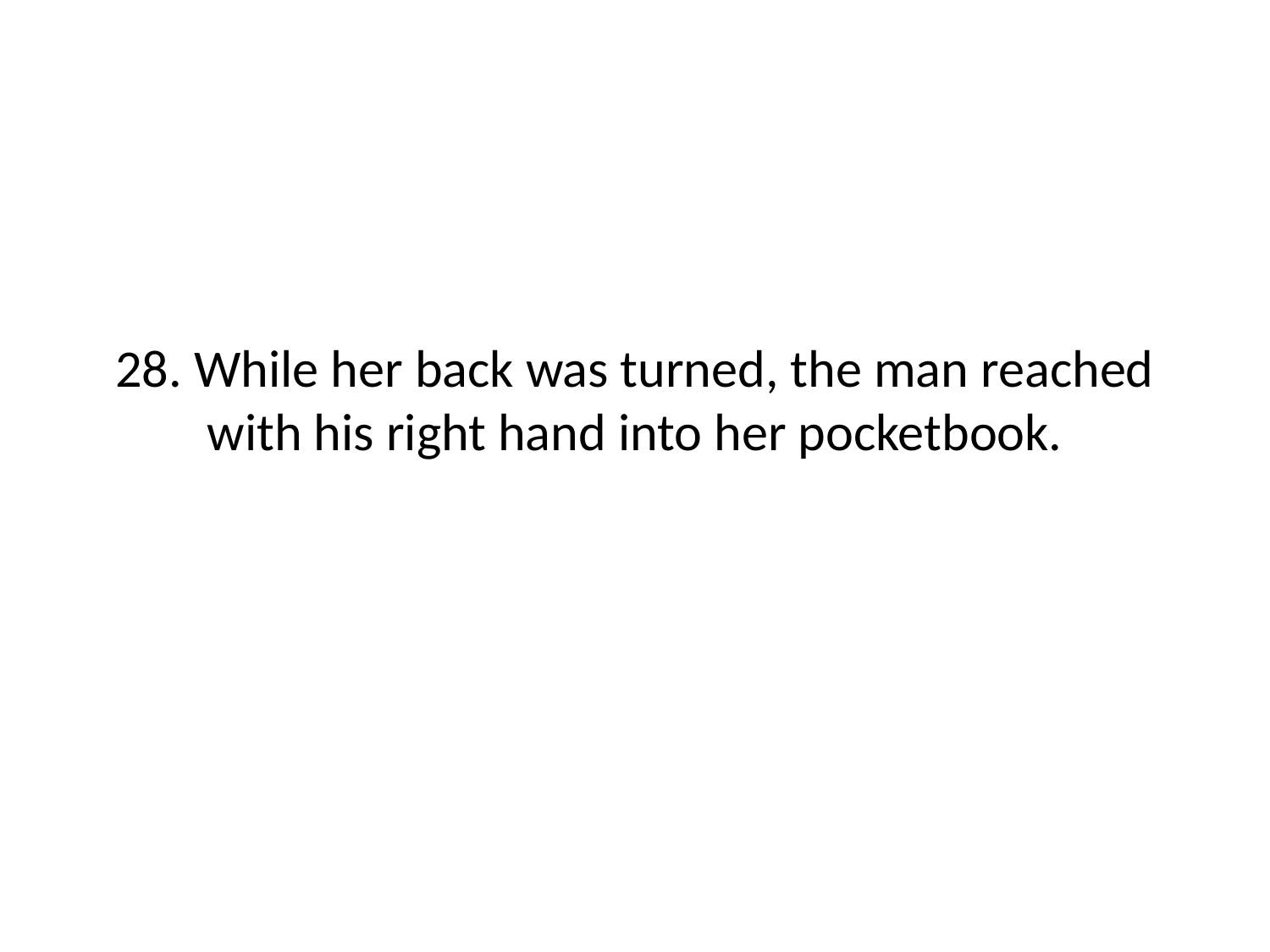

# 28. While her back was turned, the man reached with his right hand into her pocketbook.